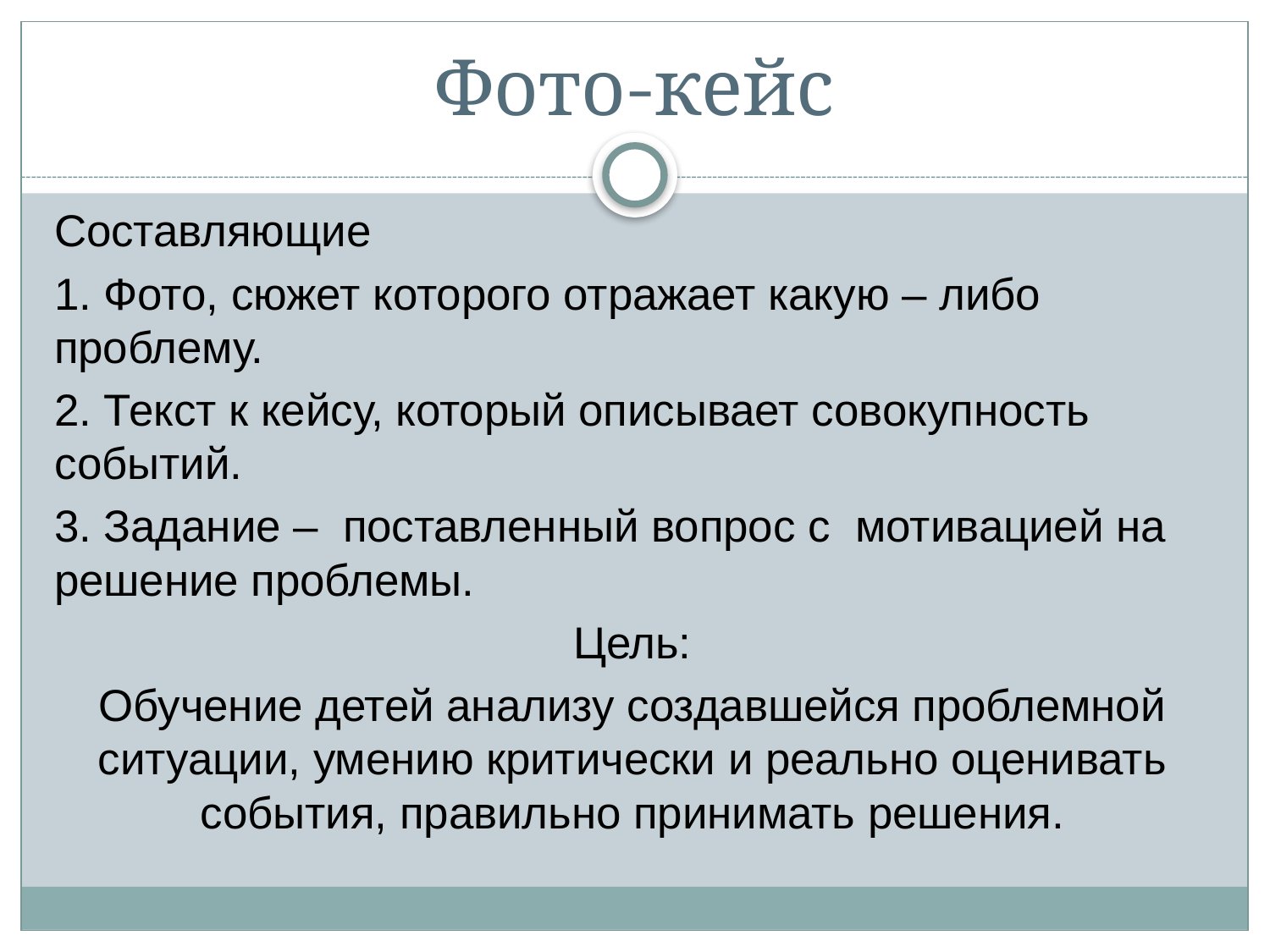

# Фото-кейс
Составляющие
1. Фото, сюжет которого отражает какую – либо проблему.
2. Текст к кейсу, который описывает совокупность событий.
3. Задание –  поставленный вопрос с  мотивацией на решение проблемы.
Цель:
Обучение детей анализу создавшейся проблемной ситуации, умению критически и реально оценивать события, правильно принимать решения.